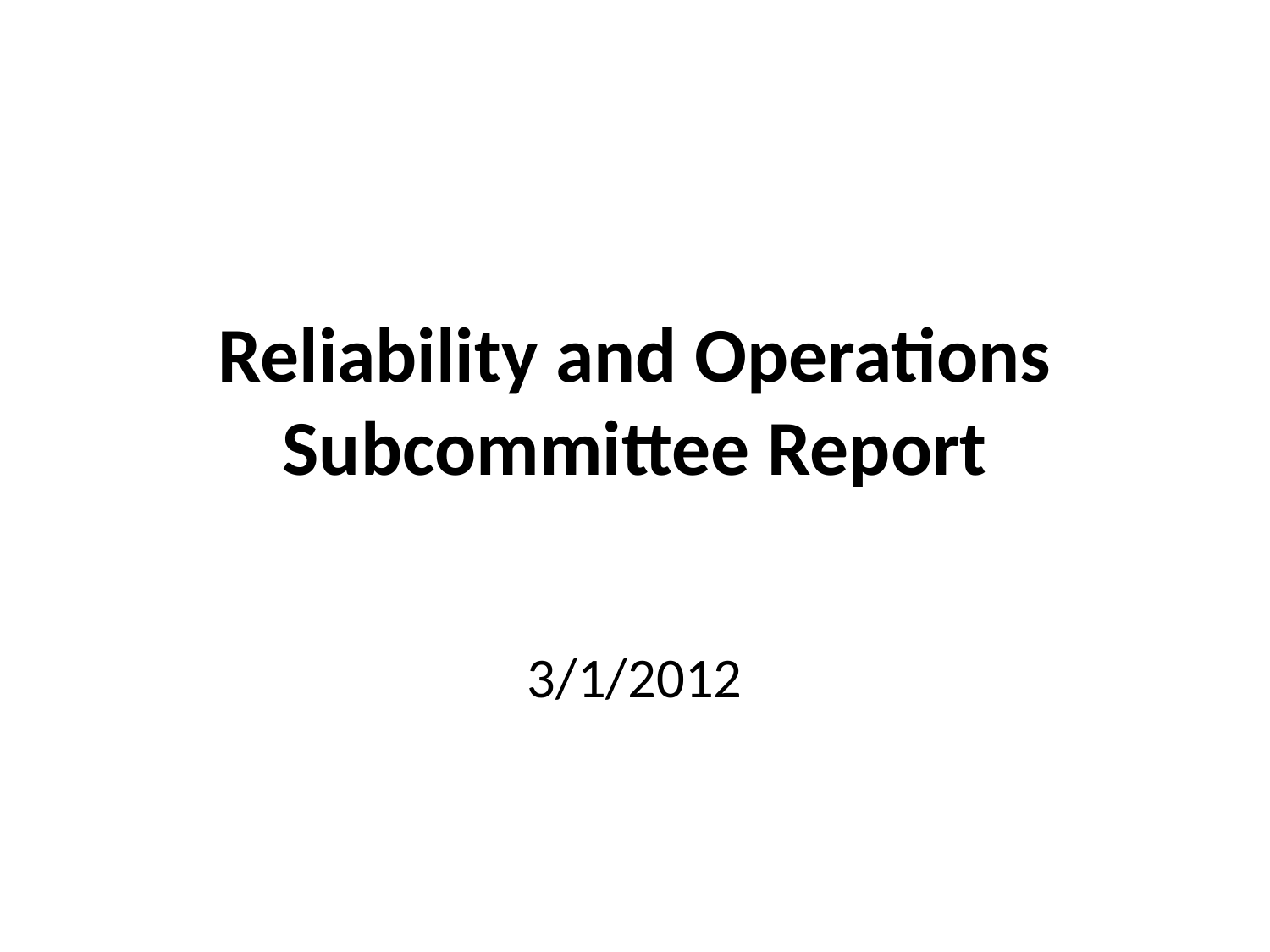

# Reliability and Operations Subcommittee Report
3/1/2012